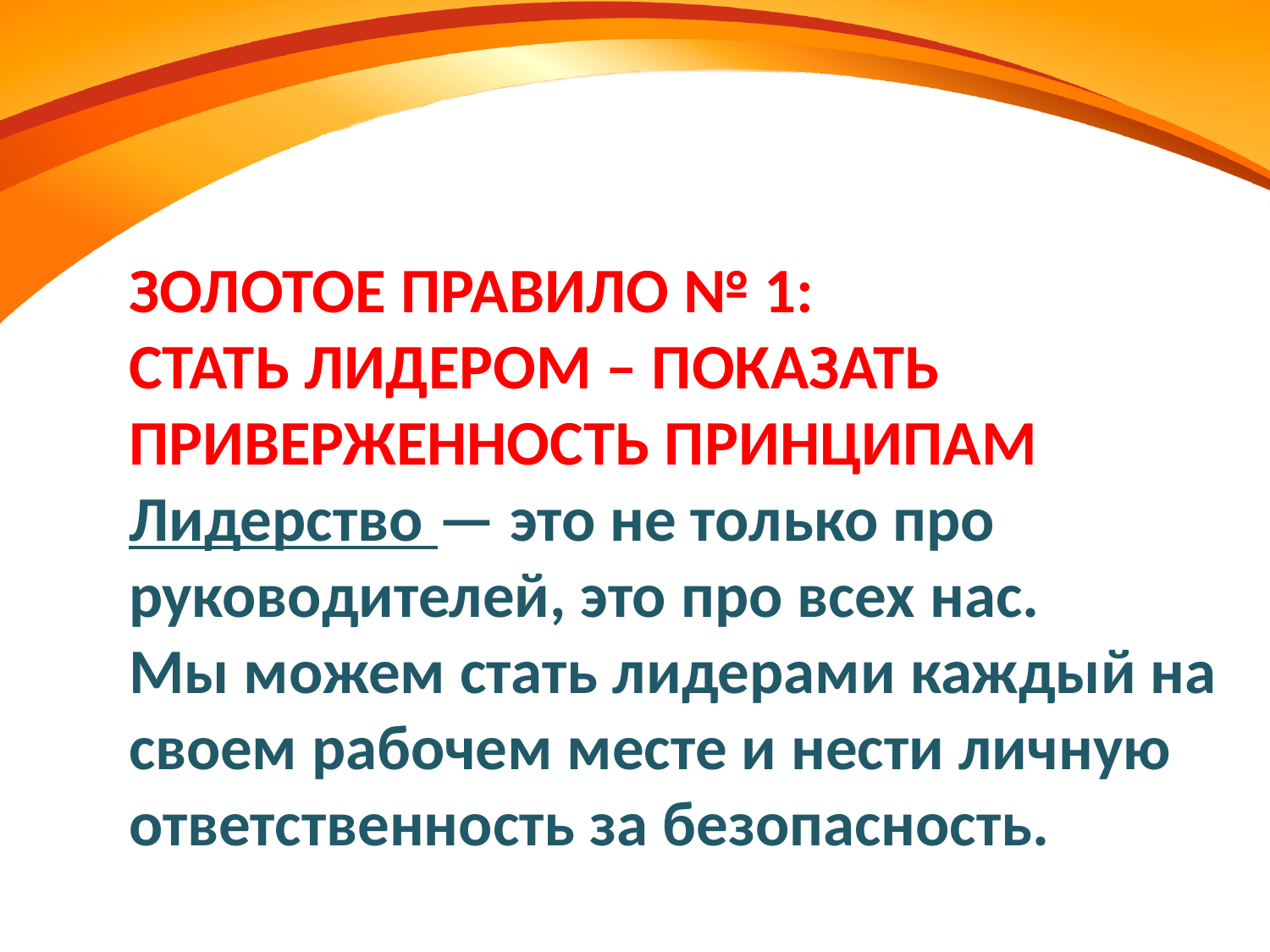

ЗОЛОТОЕ ПРАВИЛО № 1:
СТАТЬ ЛИДЕРОМ – ПОКАЗАТЬ ПРИВЕРЖЕННОСТЬ ПРИНЦИПАМ
Лидерство — это не только про руководителей, это про всех нас.
Мы можем стать лидерами каждый на своем рабочем месте и нести личную ответственность за безопасность.